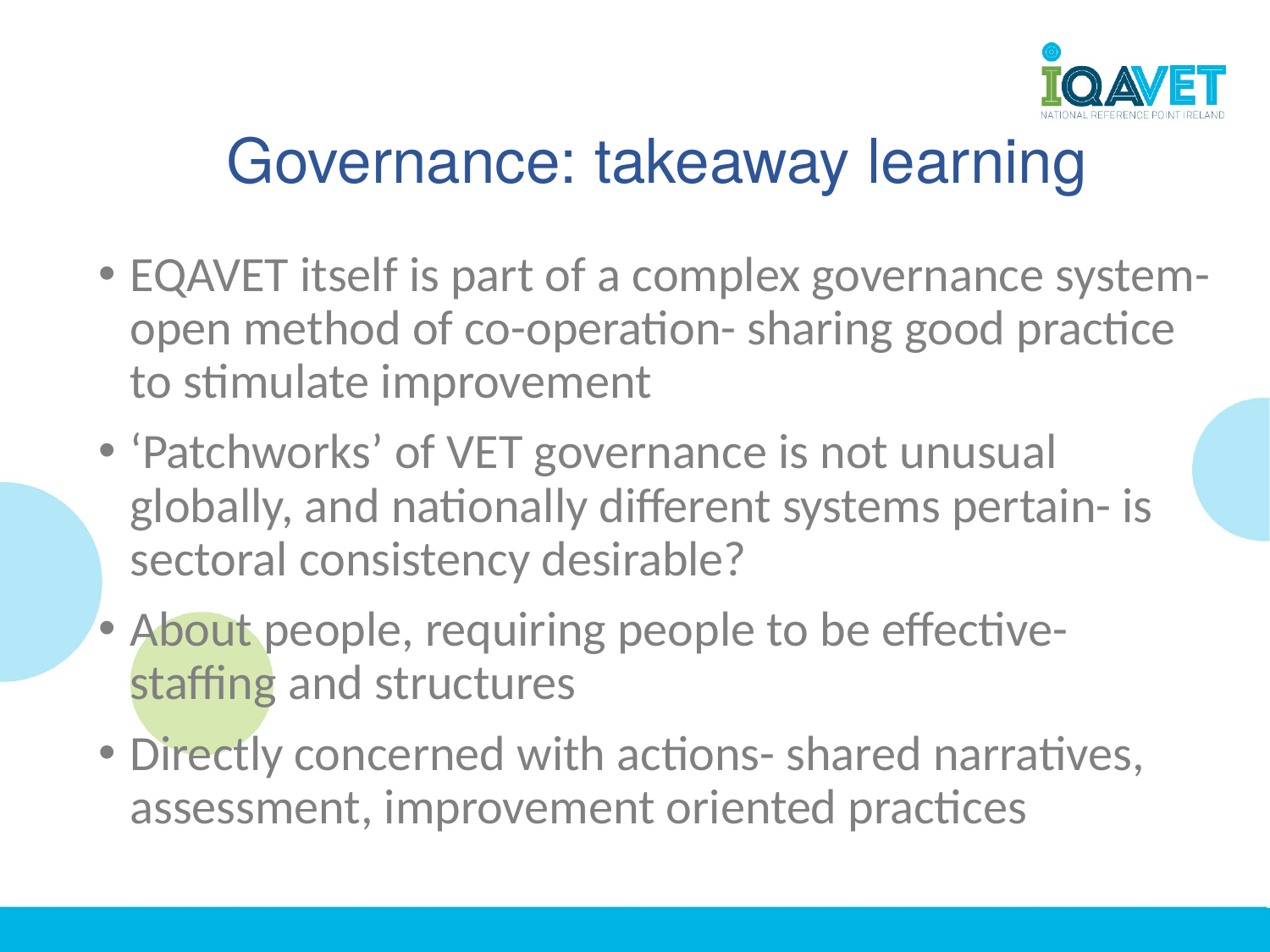

# Governance: takeaway learning
EQAVET itself is part of a complex governance system- open method of co-operation- sharing good practice to stimulate improvement
‘Patchworks’ of VET governance is not unusual globally, and nationally different systems pertain- is sectoral consistency desirable?
About people, requiring people to be effective- staffing and structures
Directly concerned with actions- shared narratives, assessment, improvement oriented practices